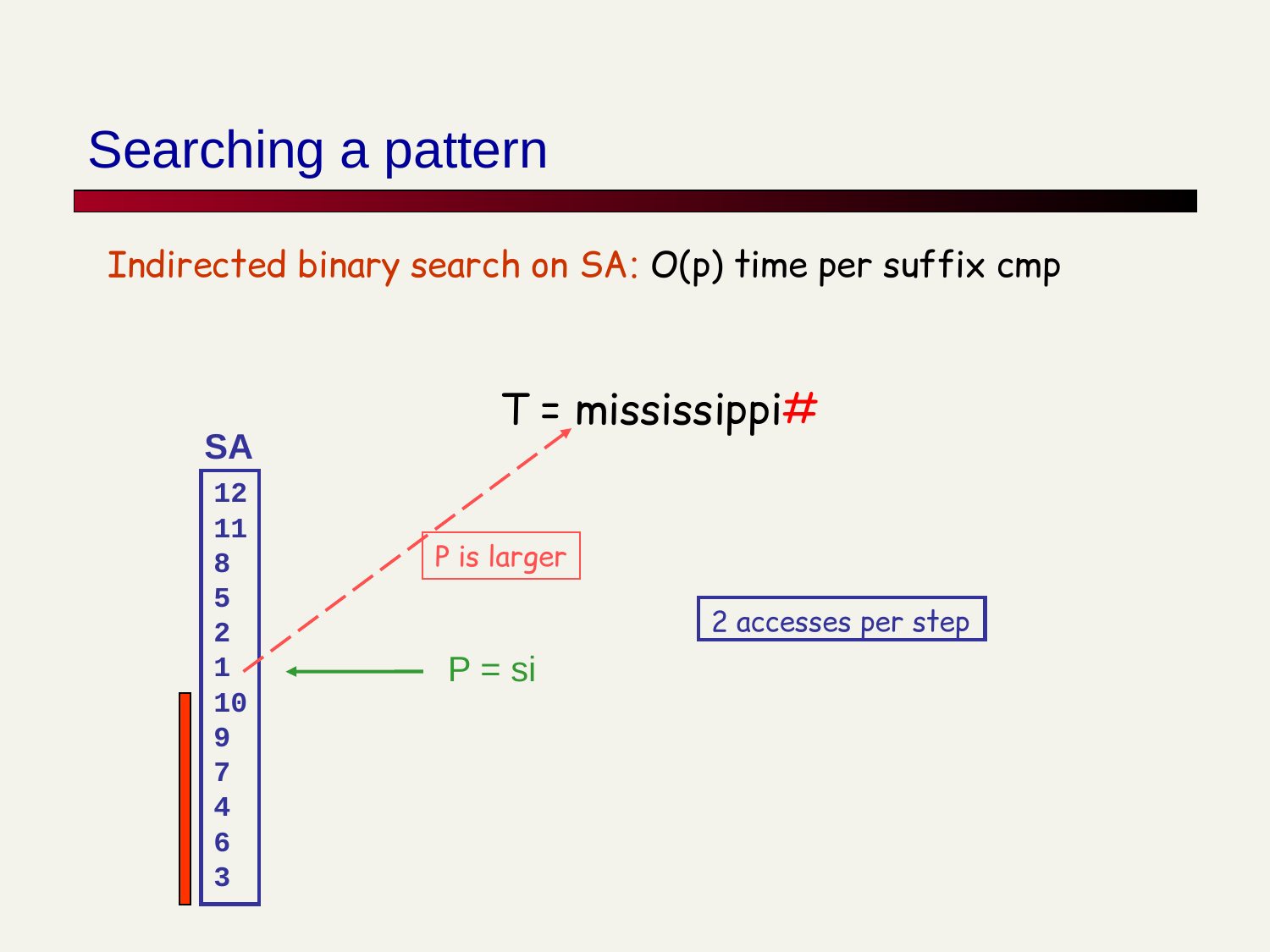

# Searching a pattern
Indirected binary search on SA: O(p) time per suffix cmp
T = mississippi#
SA

12
11
8
5
2
1
10
9
7
4
6
3

P is larger
2 accesses per step

P = si